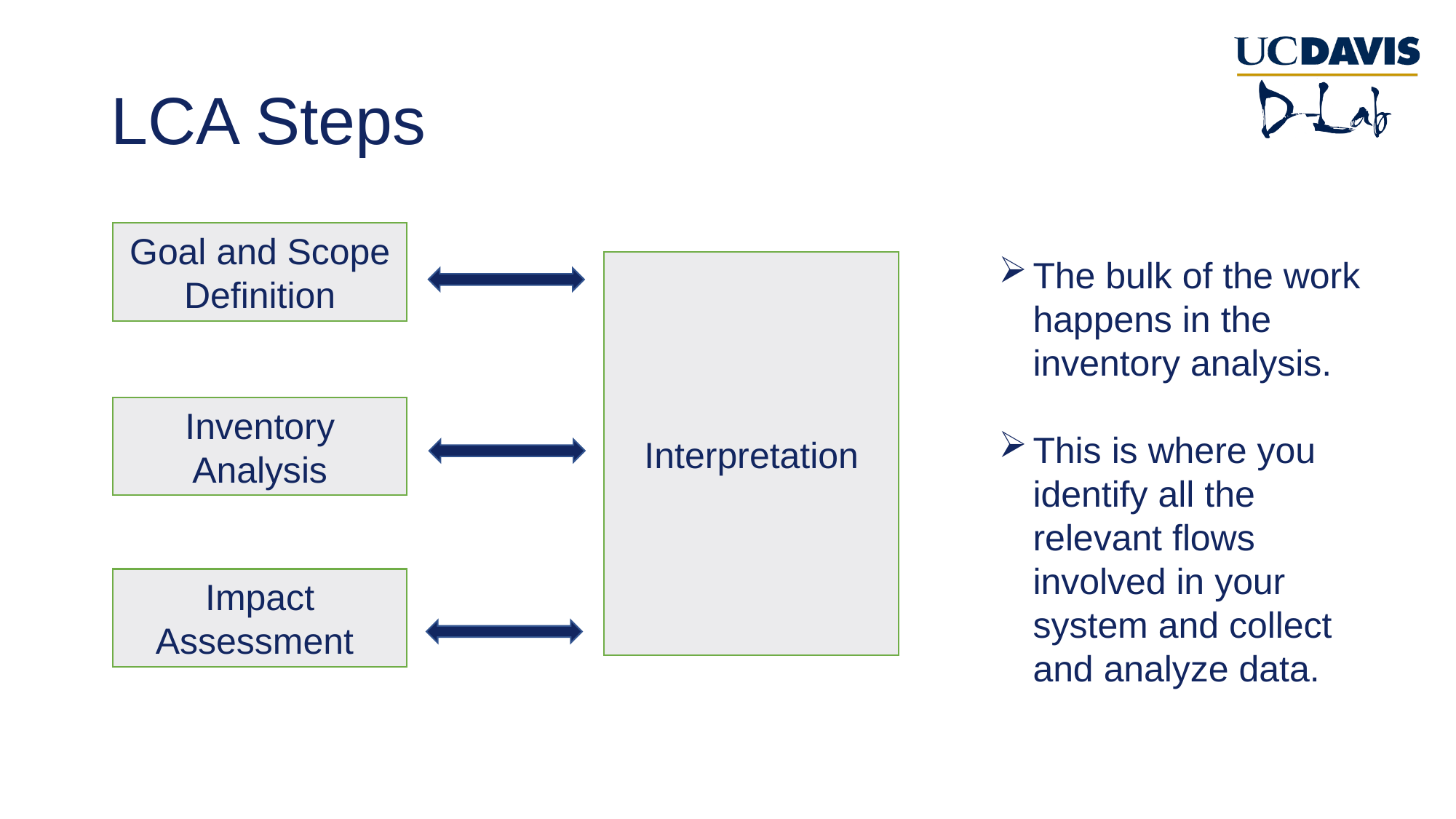

# LCA Steps
Goal and Scope Definition

Interpretation

Inventory Analysis

Impact Assessment

The bulk of the work happens in the inventory analysis.

This is where you identify all the relevant flows involved in your system and collect and analyze data.